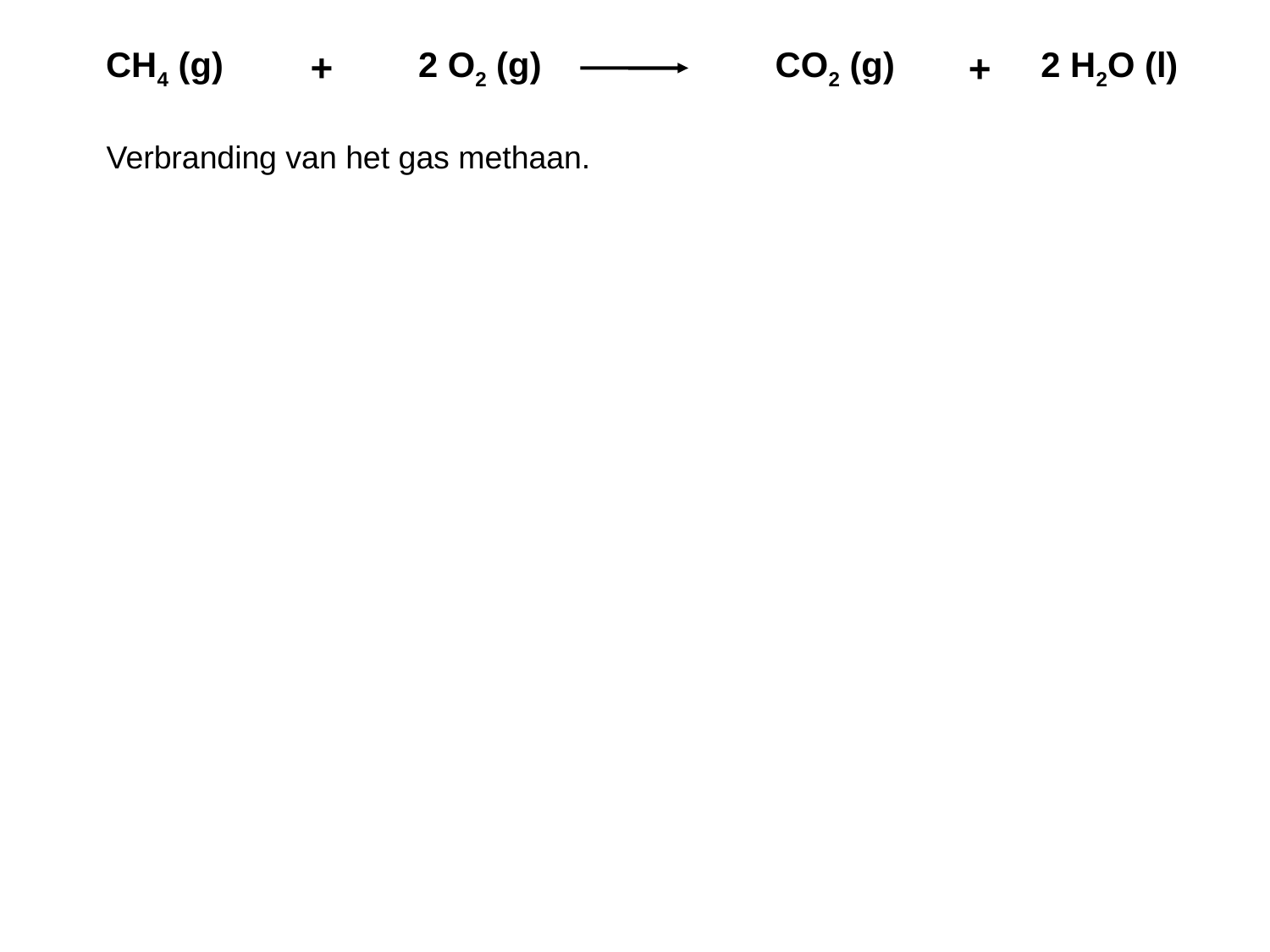

CH4 (g)                    2 O2 (g)                        CO2 (g)               2 H2O (l)
+
+

   CH4 (g)                    2 O2 (g)                        CO2 (g)             2 H2O (l)
De molecuulverhouding waarin de stoffen reageren en ontstaan is:
        1		:	2	     :	          1		:	2

De massaverhouding  waarin  de  stoffen  reageren  en ontstaan

             Verbranding van het gas methaan.